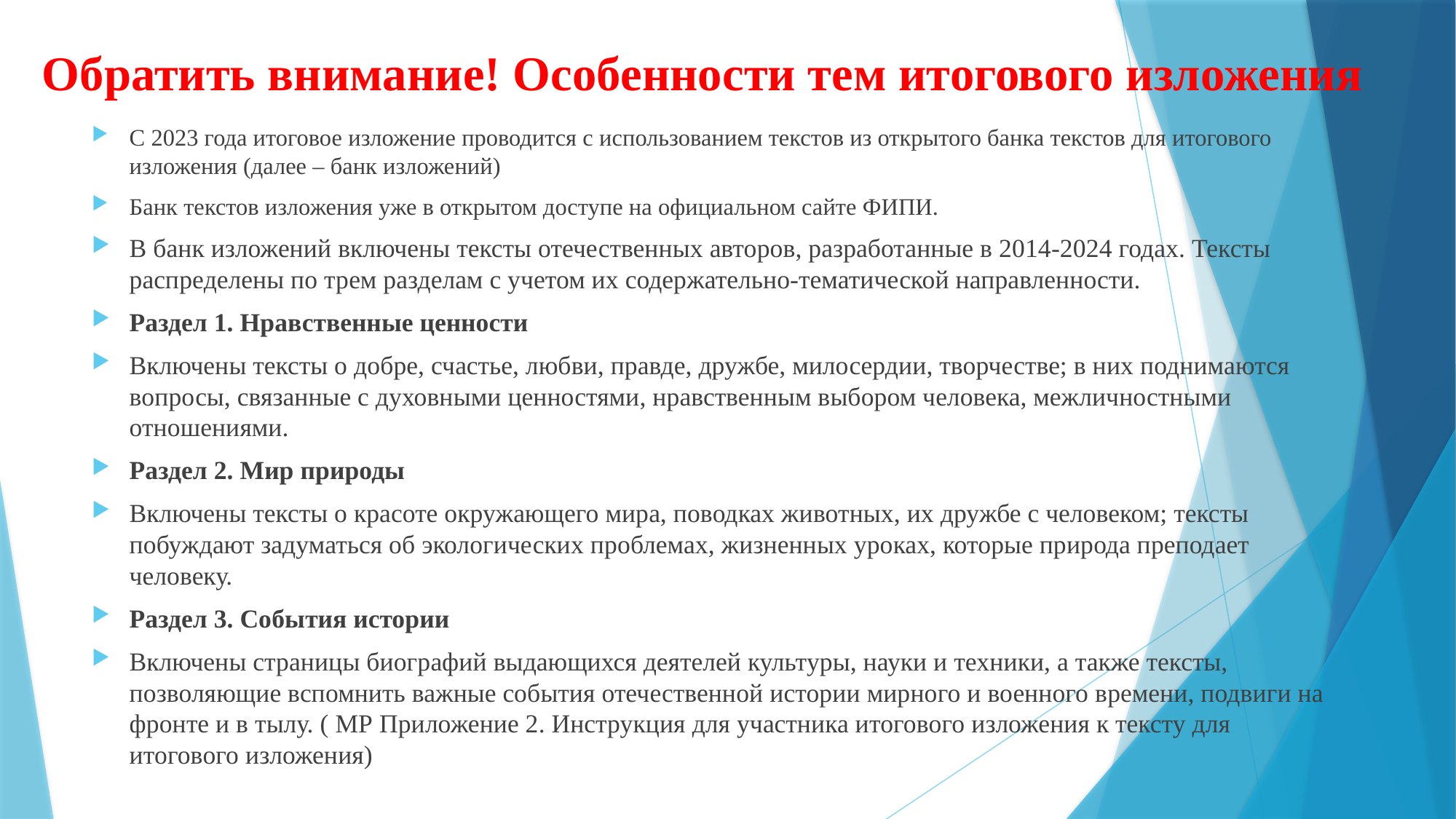

# Обратить внимание! Особенности тем итогового изложения
С 2023 года итоговое изложение проводится с использованием текстов из открытого банка текстов для итогового изложения (далее – банк изложений)
Банк текстов изложения уже в открытом доступе на официальном сайте ФИПИ.
В банк изложений включены тексты отечественных авторов, разработанные в 2014-2024 годах. Тексты распределены по трем разделам с учетом их содержательно-тематической направленности.
Раздел 1. Нравственные ценности
Включены тексты о добре, счастье, любви, правде, дружбе, милосердии, творчестве; в них поднимаются вопросы, связанные с духовными ценностями, нравственным выбором человека, межличностными отношениями.
Раздел 2. Мир природы
Включены тексты о красоте окружающего мира, поводках животных, их дружбе с человеком; тексты побуждают задуматься об экологических проблемах, жизненных уроках, которые природа преподает человеку.
Раздел 3. События истории
Включены страницы биографий выдающихся деятелей культуры, науки и техники, а также тексты, позволяющие вспомнить важные события отечественной истории мирного и военного времени, подвиги на фронте и в тылу. ( МР Приложение 2. Инструкция для участника итогового изложения к тексту для итогового изложения)